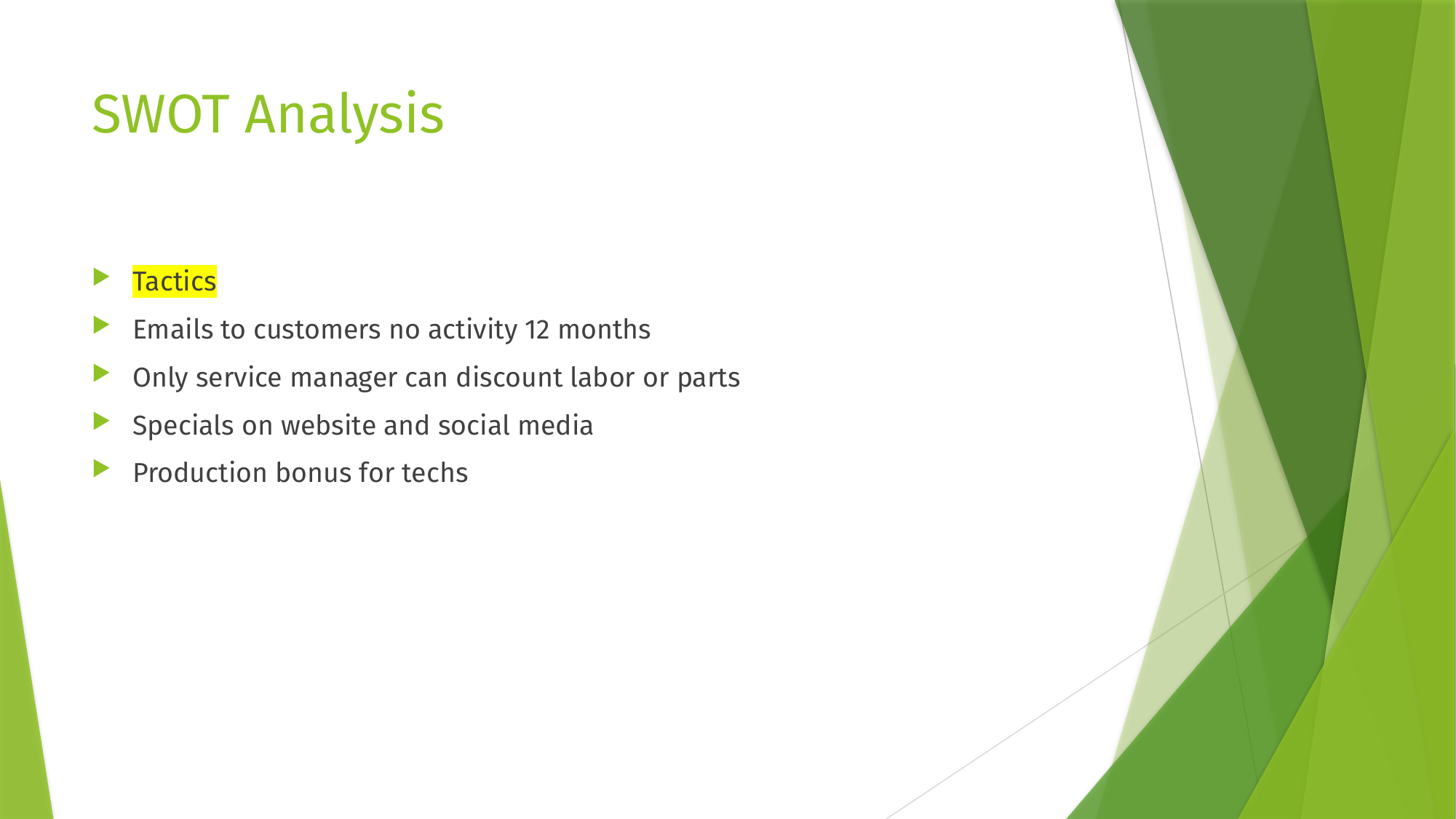

# SWOT Analysis
Tactics
Emails to customers no activity 12 months
Only service manager can discount labor or parts
Specials on website and social media
Production bonus for techs